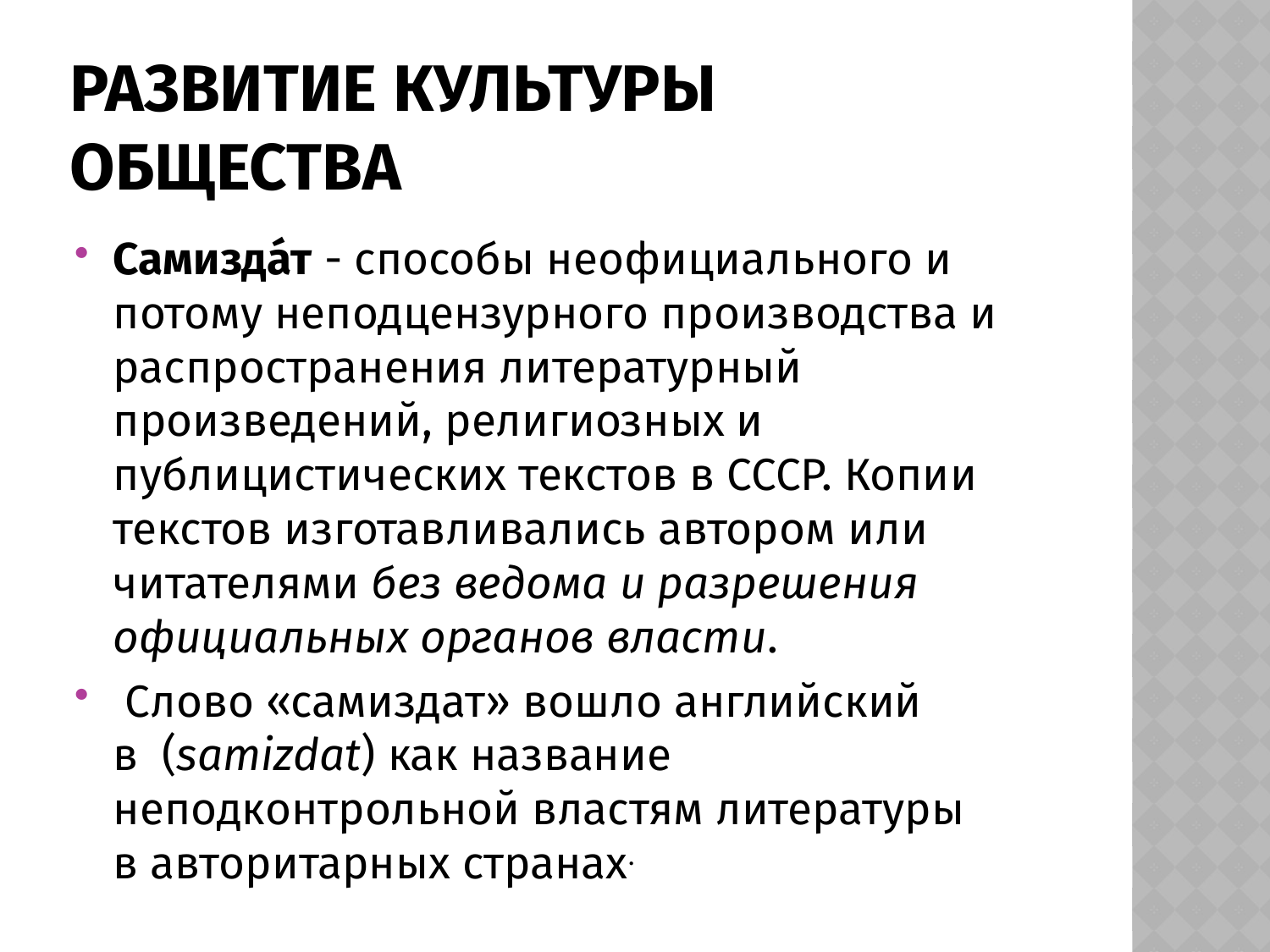

# Развитие культуры общества
Самизда́т - способы неофициального и потому неподцензурного производства и распространения литературный произведений, религиозных и публицистических текстов в СССР. Копии текстов изготавливались автором или читателями без ведома и разрешения официальных органов власти.
 Слово «самиздат» вошло английский в  (samizdat) как название неподконтрольной властям литературы в авторитарных странах.